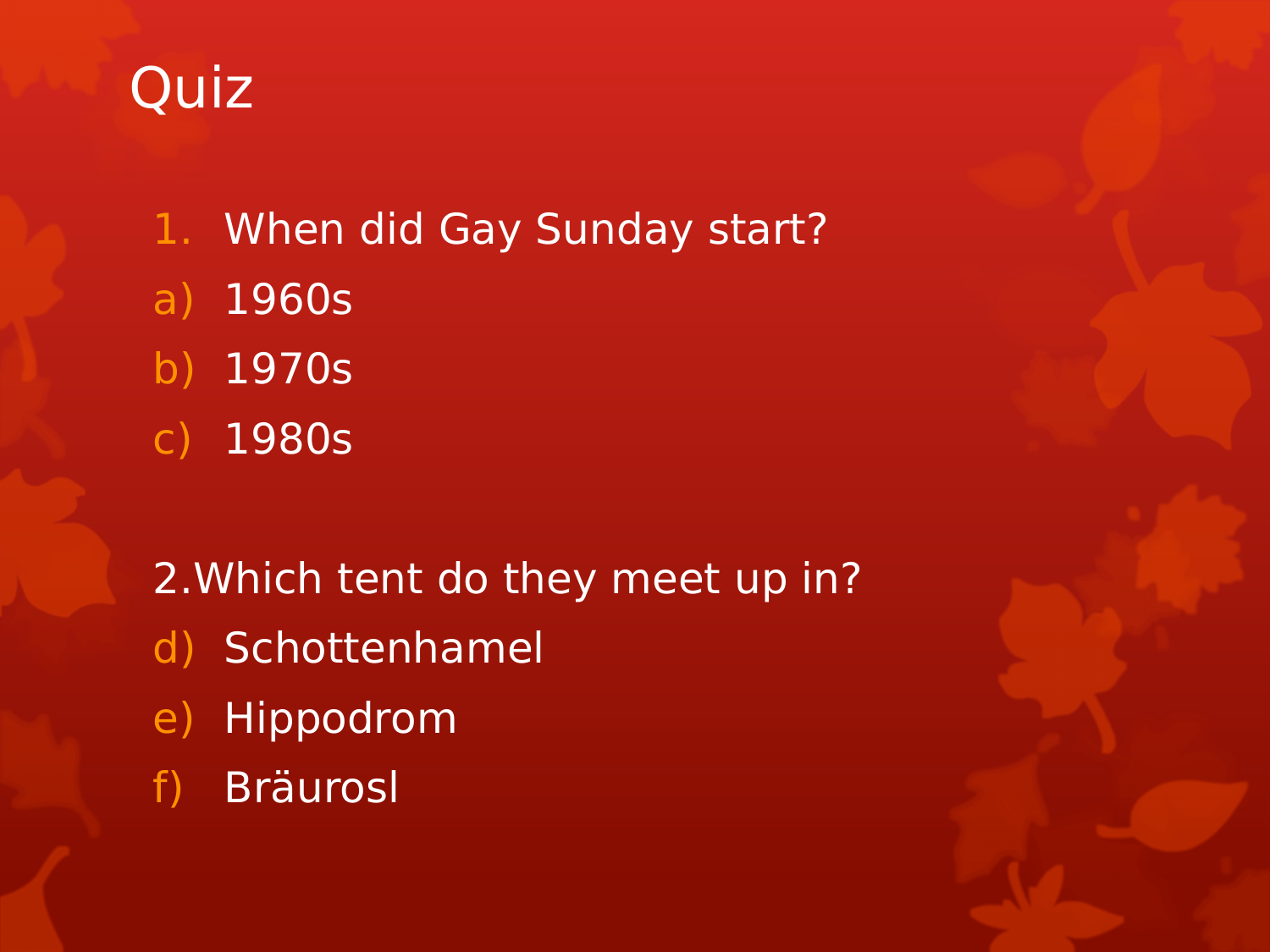

# Quiz
When did Gay Sunday start?
1960s
1970s
1980s

2.Which tent do they meet up in?
Schottenhamel
Hippodrom
Bräurosl